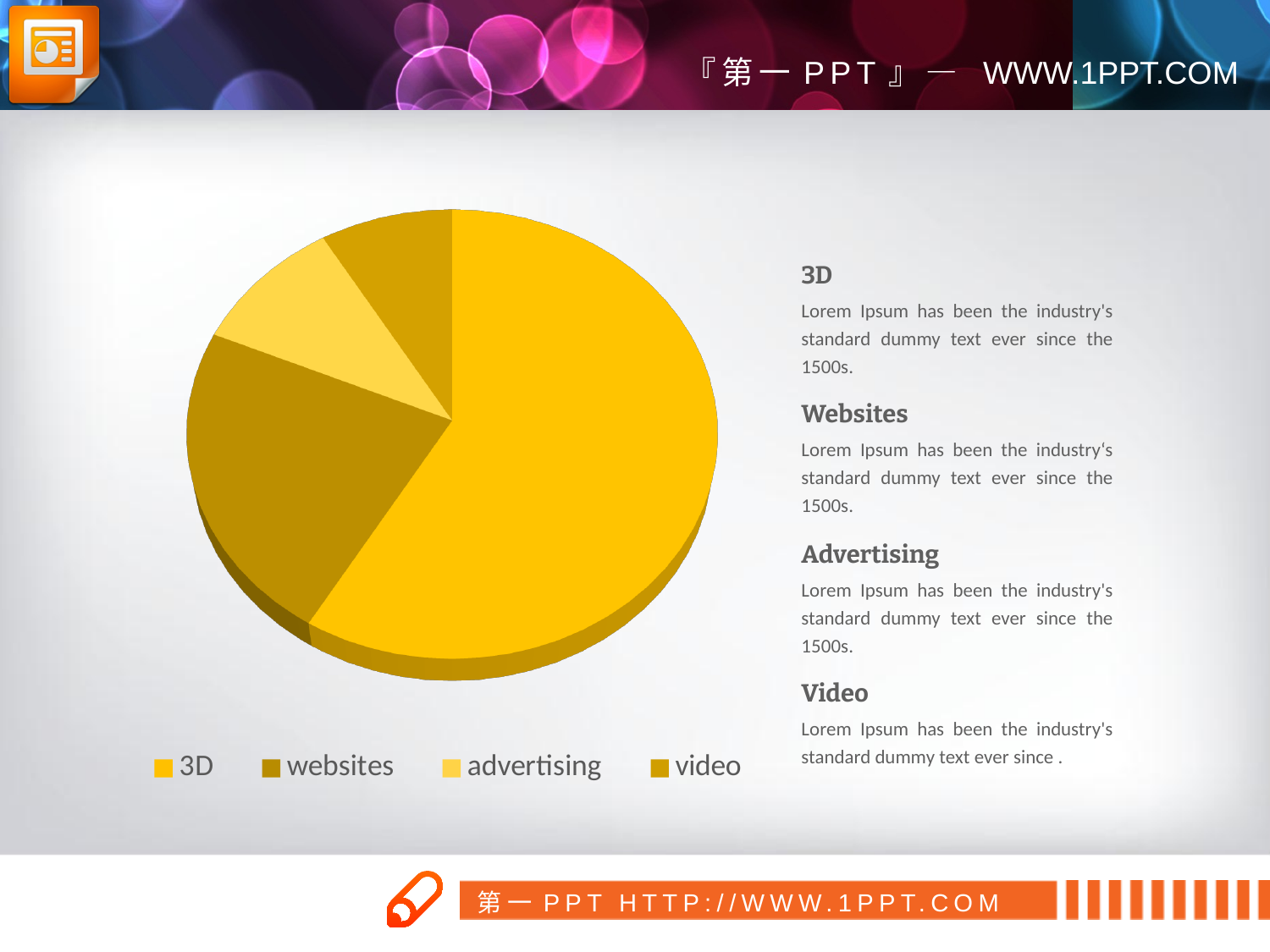

[unsupported chart]

3D
Lorem Ipsum has been the industry's standard dummy text ever since the 1500s.
Websites
Lorem Ipsum has been the industry‘s standard dummy text ever since the 1500s.
Advertising
Lorem Ipsum has been the industry's standard dummy text ever since the 1500s.
Video
Lorem Ipsum has been the industry's standard dummy text ever since .